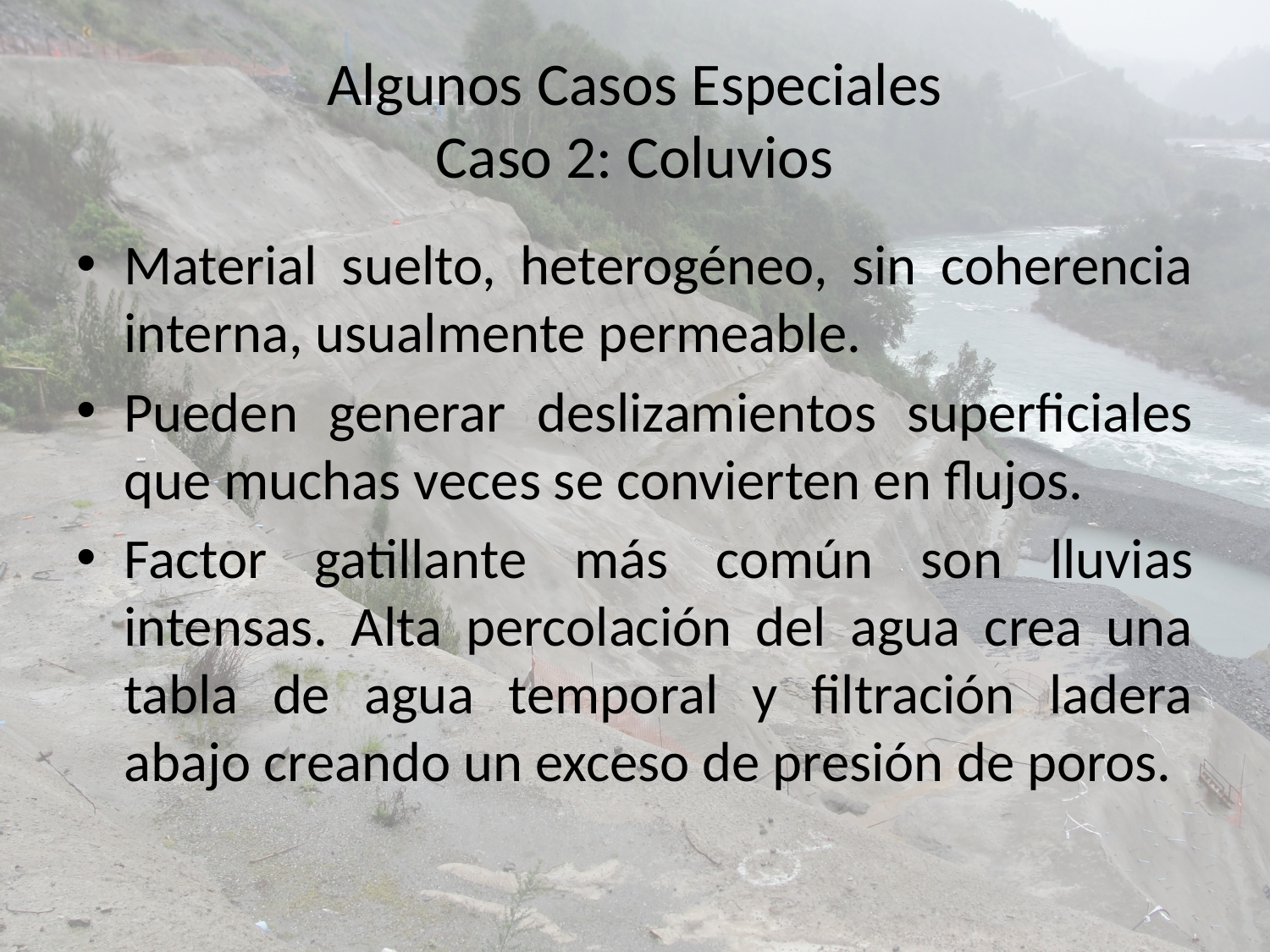

# Algunos Casos Especiales Caso 2: Coluvios
Material suelto, heterogéneo, sin coherencia interna, usualmente permeable.
Pueden generar deslizamientos superficiales que muchas veces se convierten en flujos.
Factor gatillante más común son lluvias intensas. Alta percolación del agua crea una tabla de agua temporal y filtración ladera abajo creando un exceso de presión de poros.